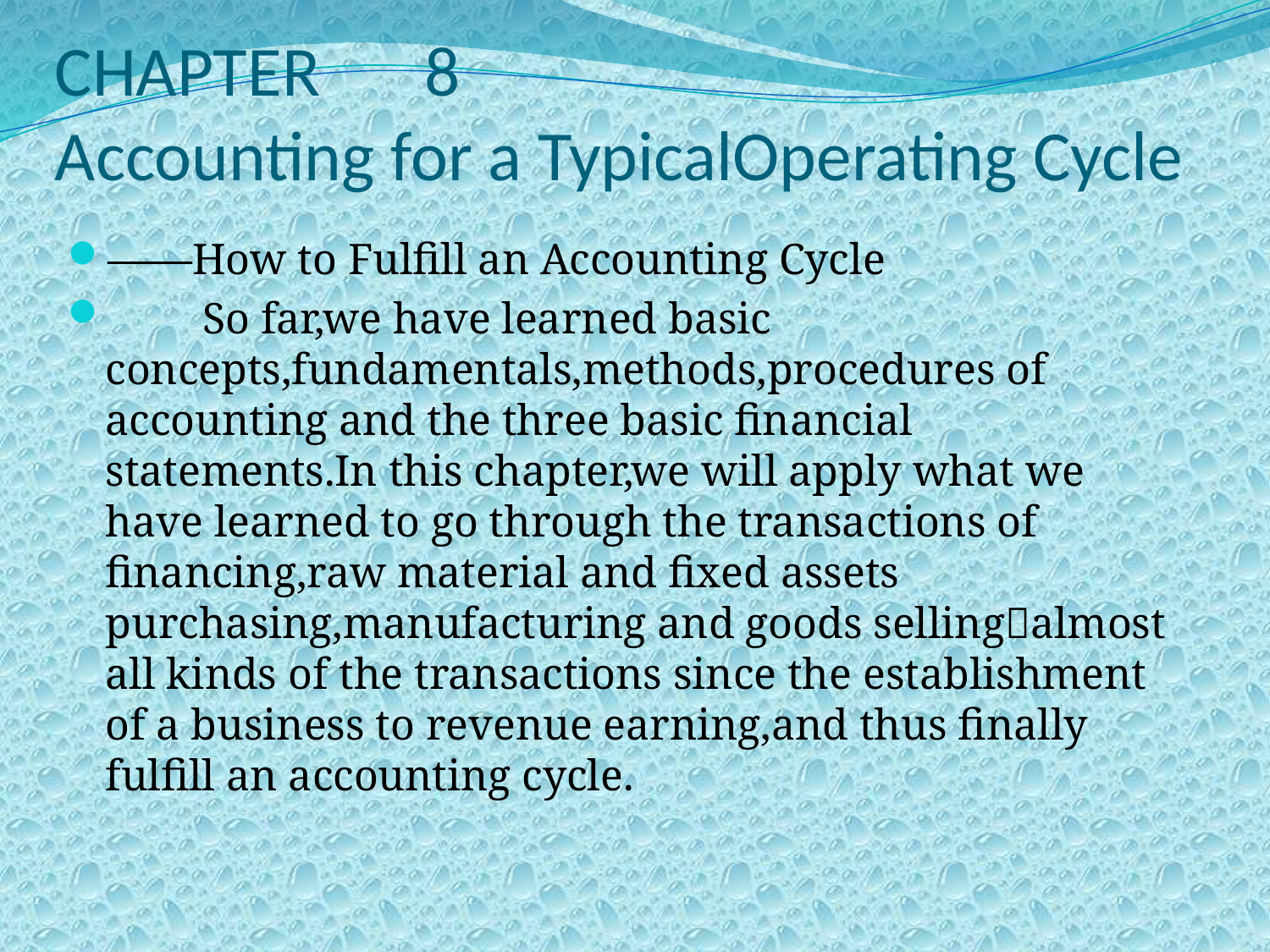

# CHAPTER　8 Accounting for a TypicalOperating Cycle
——How to Fulfill an Accounting Cycle
　　So far,we have learned basic concepts,fundamentals,methods,procedures of accounting and the three basic financial statements.In this chapter,we will apply what we have learned to go through the transactions of financing,raw material and fixed assets purchasing,manufacturing and goods selling􀆼almost all kinds of the transactions since the establishment of a business to revenue earning,and thus finally fulfill an accounting cycle.